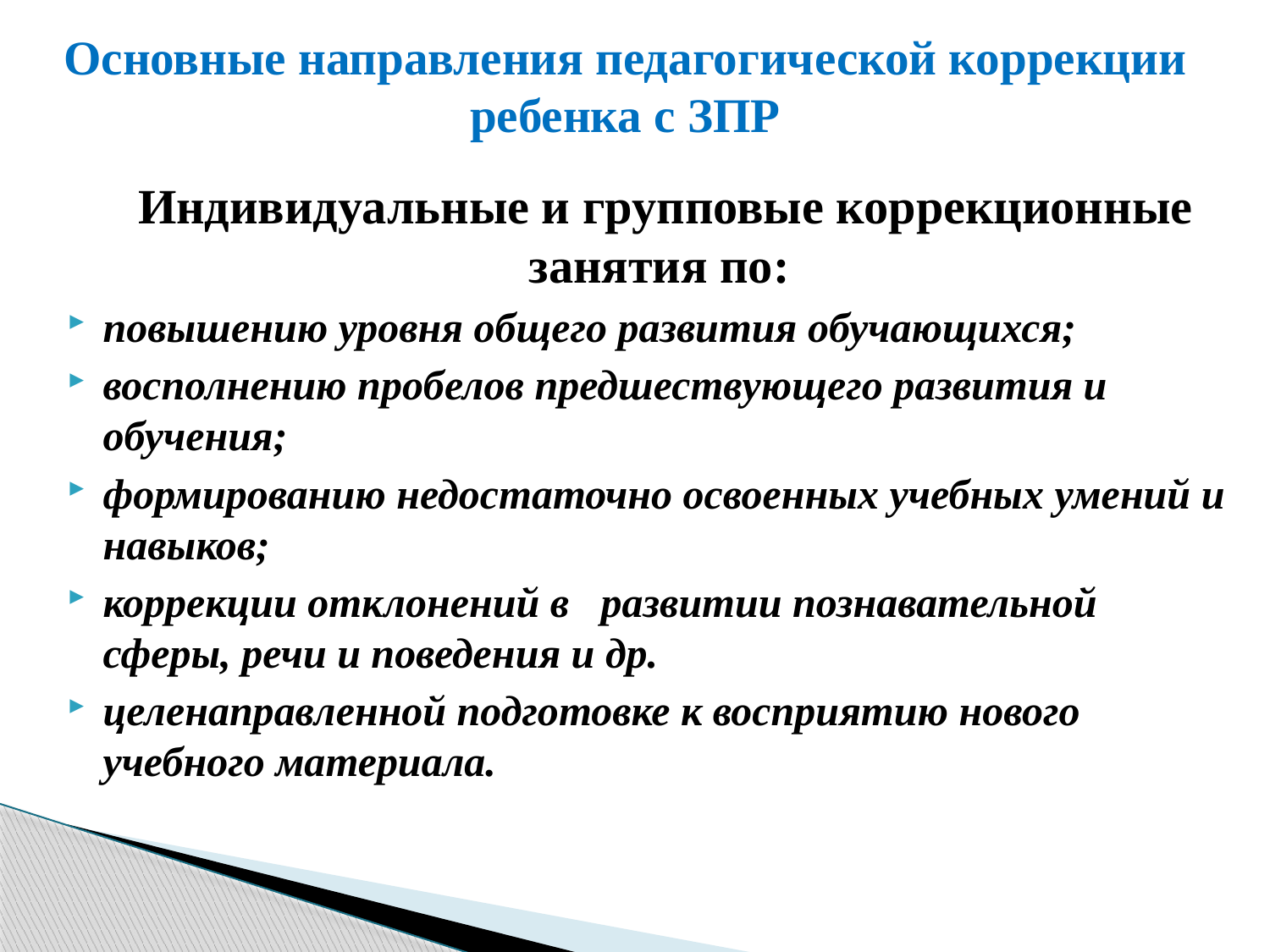

# Основные направления педагогической коррекции ребенка с ЗПР
	Индивидуальные и групповые коррекционные занятия по:
повышению уровня общего развития обучающихся;
восполнению пробелов предшествующего развития и обучения;
формированию недостаточно освоенных учебных умений и навыков;
коррекции отклонений в   развитии познавательной сферы, речи и поведения и др.
целенаправленной подготовке к восприятию нового учебного материала.